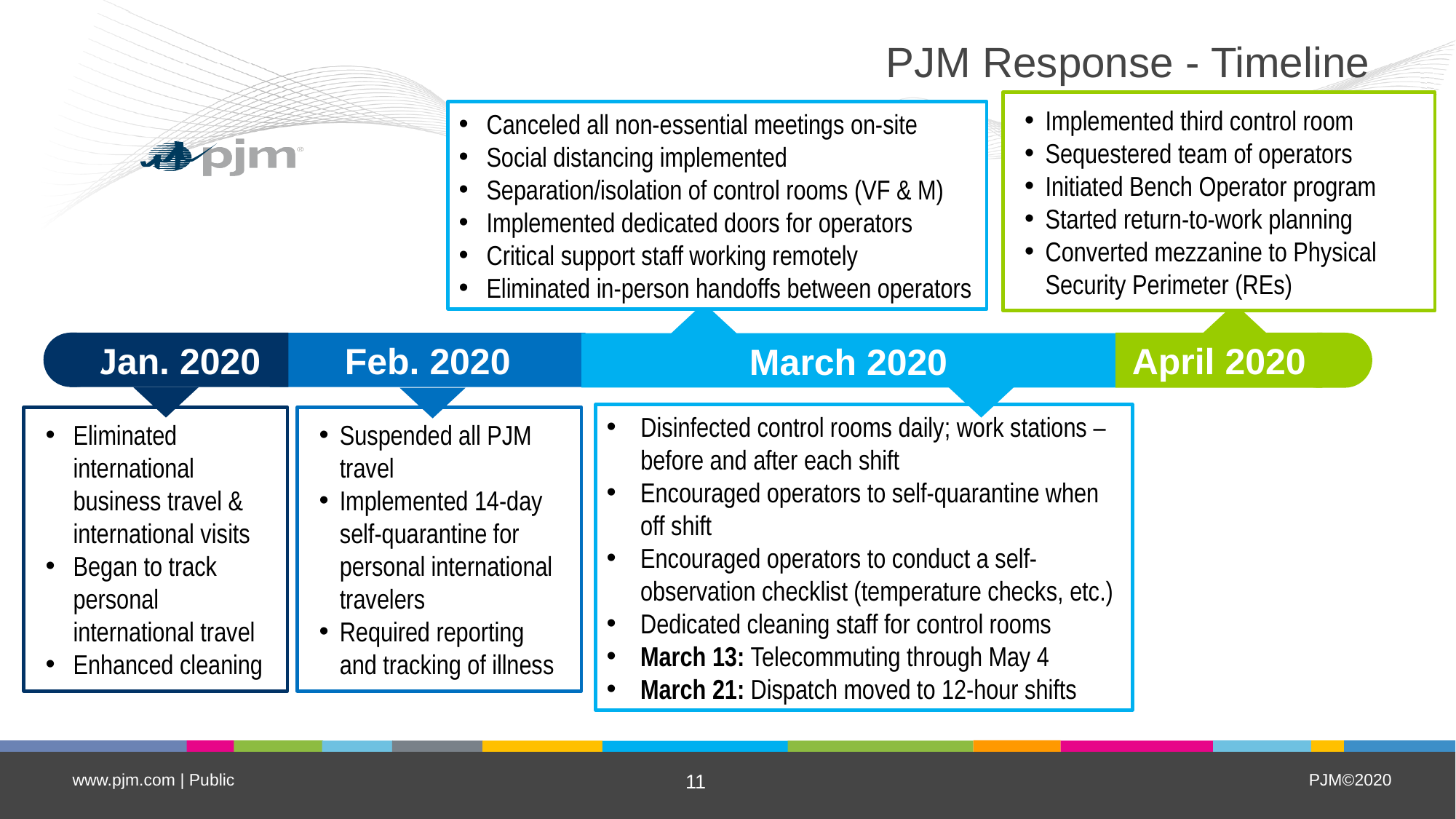

# PJM Response - Timeline
Implemented third control room
Sequestered team of operators
Initiated Bench Operator program
Started return-to-work planning
Converted mezzanine to Physical Security Perimeter (REs)
Canceled all non-essential meetings on-site
Social distancing implemented
Separation/isolation of control rooms (VF & M)
Implemented dedicated doors for operators
Critical support staff working remotely
Eliminated in-person handoffs between operators

Jan. 2020
April 2020

Feb. 2020
March 2020

Disinfected control rooms daily; work stations – before and after each shift
Encouraged operators to self-quarantine when off shift
Encouraged operators to conduct a self-observation checklist (temperature checks, etc.)
Dedicated cleaning staff for control rooms
March 13: Telecommuting through May 4
March 21: Dispatch moved to 12-hour shifts
Eliminated international business travel & international visits
Began to track personal international travel
Enhanced cleaning
Suspended all PJM travel
Implemented 14-day self-quarantine for personal international travelers
Required reporting  and tracking of illness